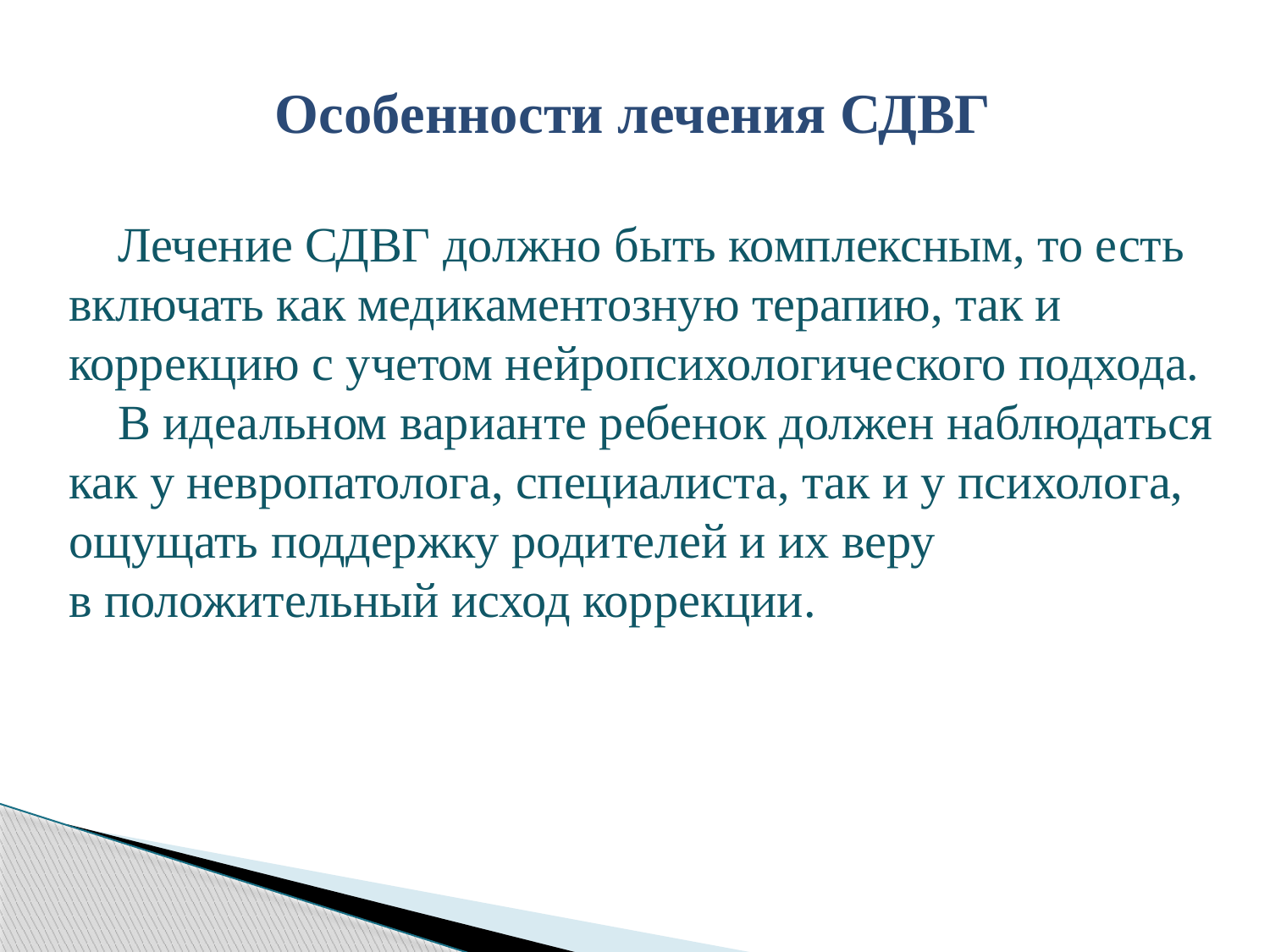

Особенности лечения СДВГ

        Лечение СДВГ должно быть комплексным, то есть
    включать как медикаментозную терапию, так и
    коррекцию с учетом нейропсихологического подхода.
        В идеальном варианте ребенок должен наблюдаться
    как у невропатолога, специалиста, так и у психолога,
    ощущать поддержку родителей и их веру
    в положительный исход коррекции.